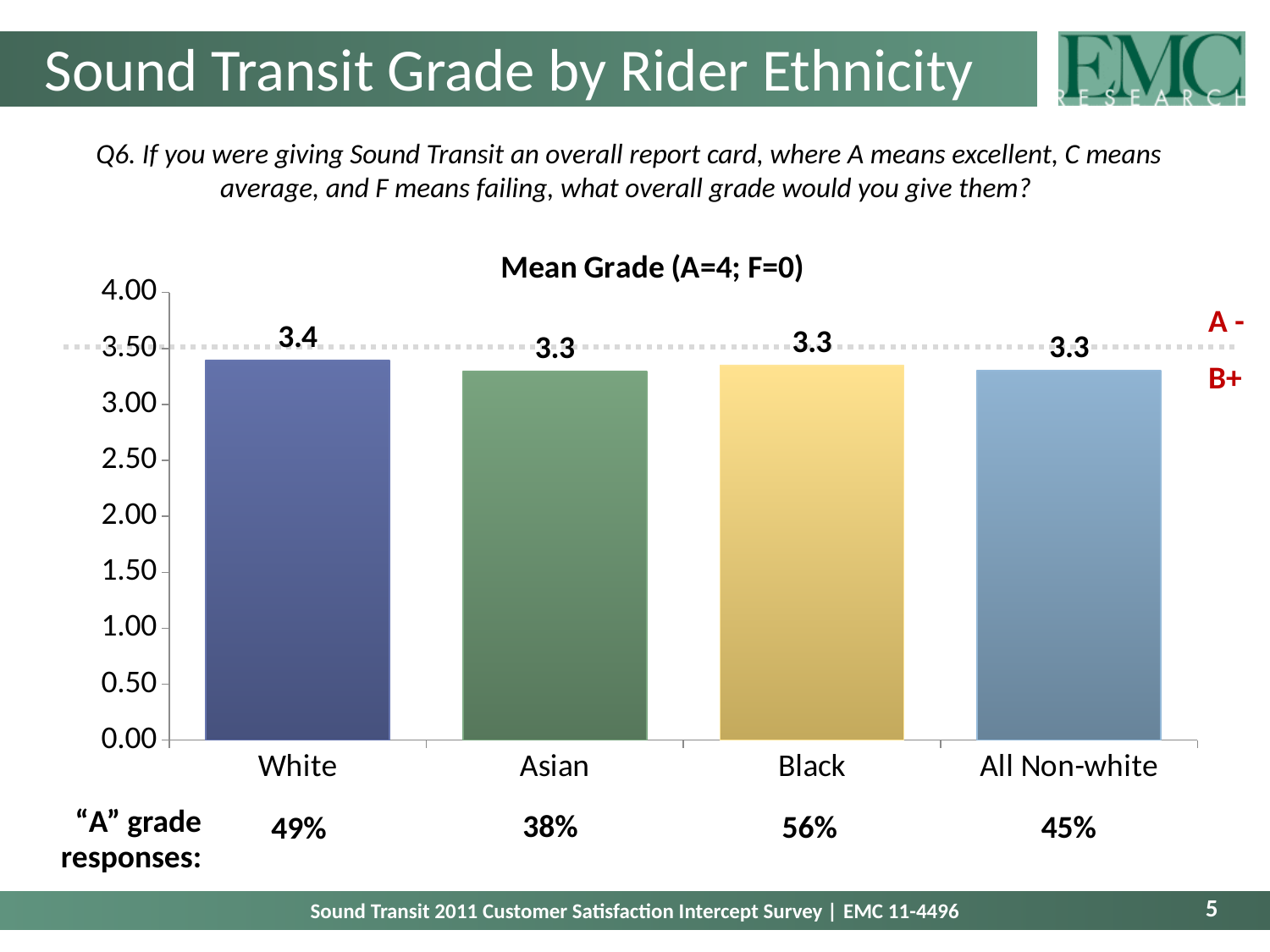

# Sound Transit Grade by Rider Ethnicity
Q6. If you were giving Sound Transit an overall report card, where A means excellent, C means average, and F means failing, what overall grade would you give them?

### Chart: Mean Grade (A=4; F=0)

| Category | Overall |
|---|---|
| White | 3.3942463589608742 |
| Asian | 3.2962618990223675 |
| Black | 3.346770096065485 |
| All Non-white | 3.300053449437731 |
A -
B+
“A” grade responses:
38%
56%
45%
49%